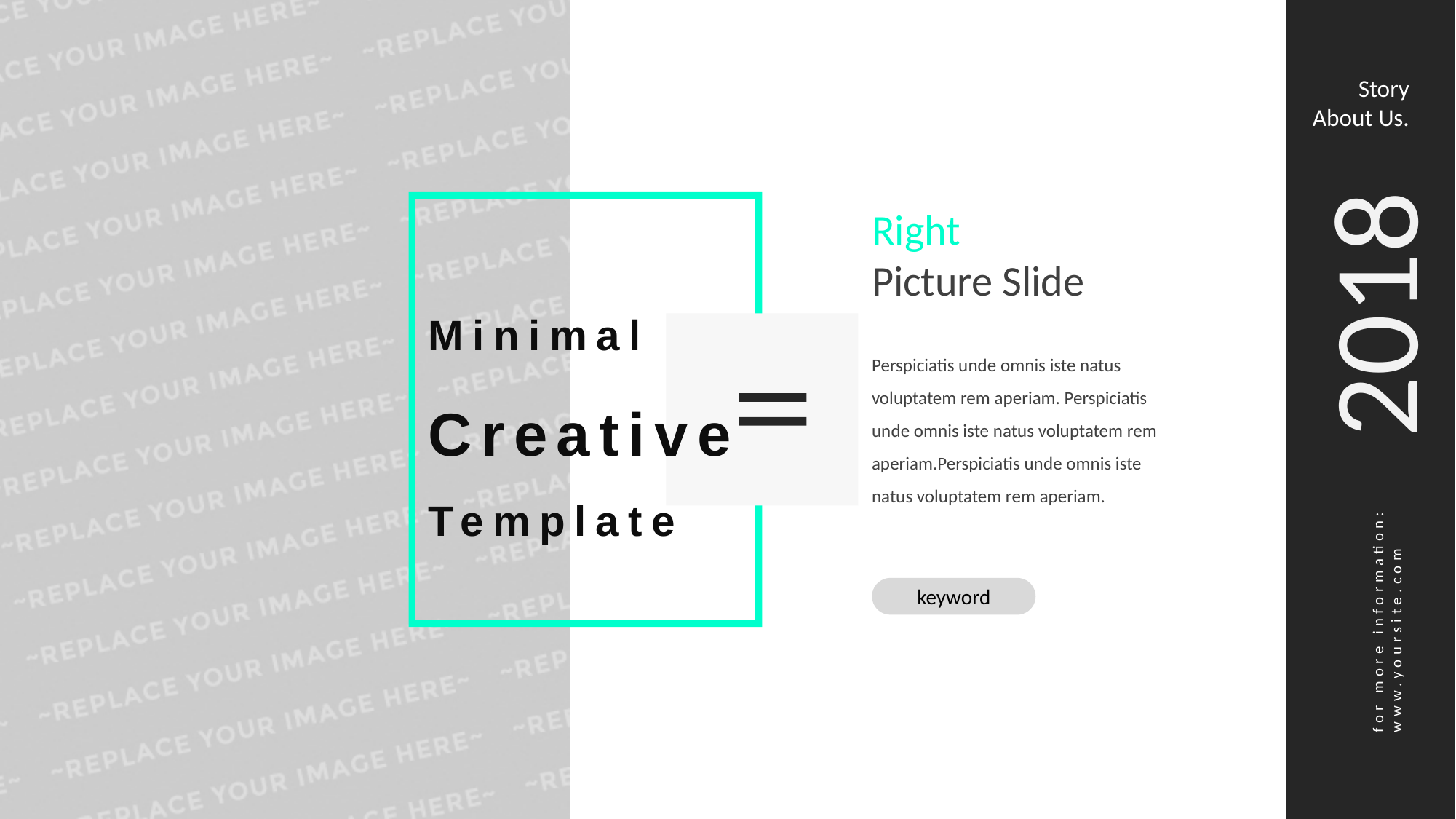

Story
About Us.
2018
for more information:
www.yoursite.com

Right
Picture Slide
Minimal
Creative
Template
Perspiciatis unde omnis iste natus voluptatem rem aperiam. Perspiciatis unde omnis iste natus voluptatem rem aperiam.Perspiciatis unde omnis iste natus voluptatem rem aperiam.

keyword